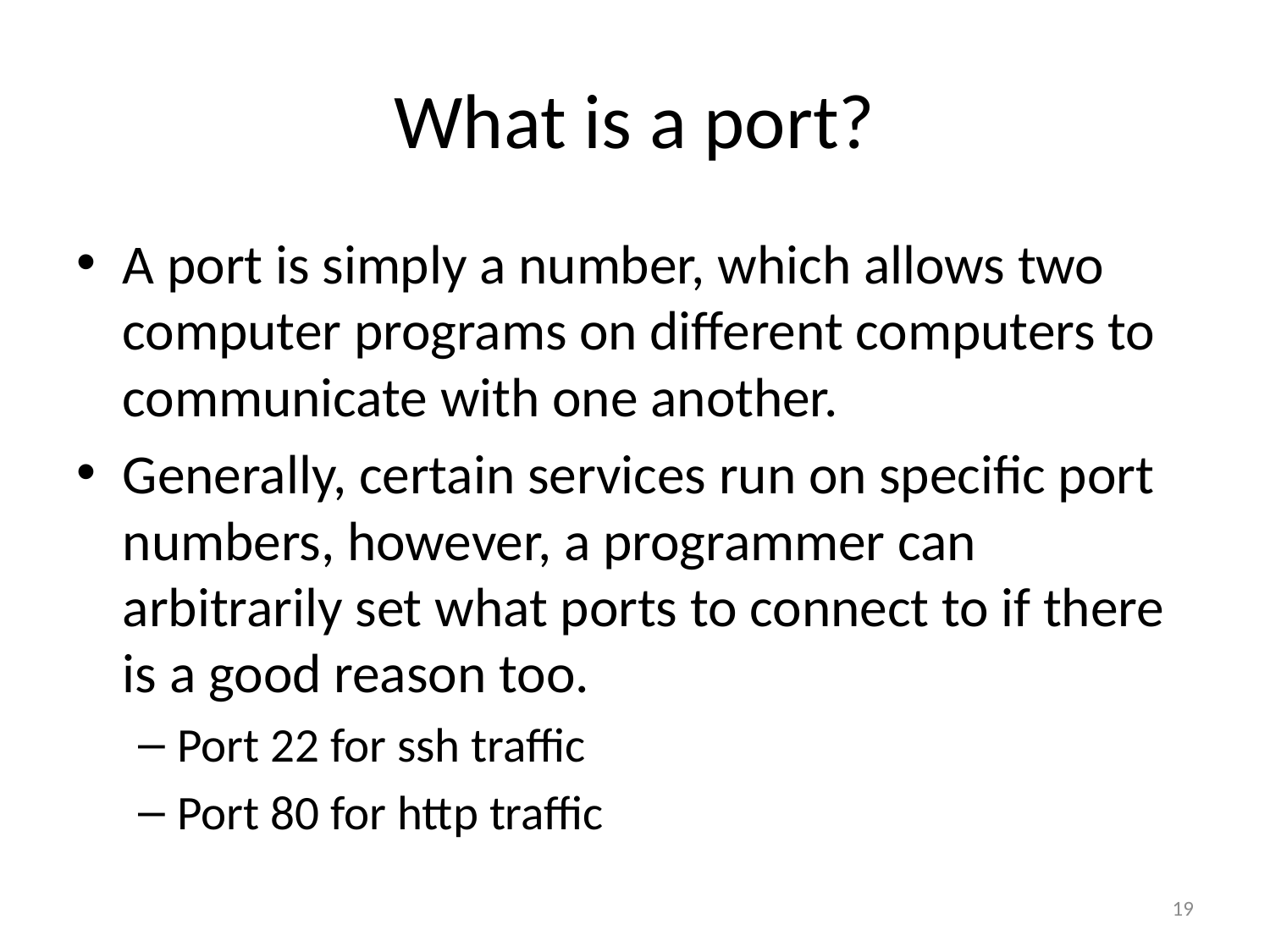

# What is a port?
A port is simply a number, which allows two computer programs on different computers to communicate with one another.
Generally, certain services run on specific port numbers, however, a programmer can arbitrarily set what ports to connect to if there is a good reason too.
Port 22 for ssh traffic
Port 80 for http traffic

19